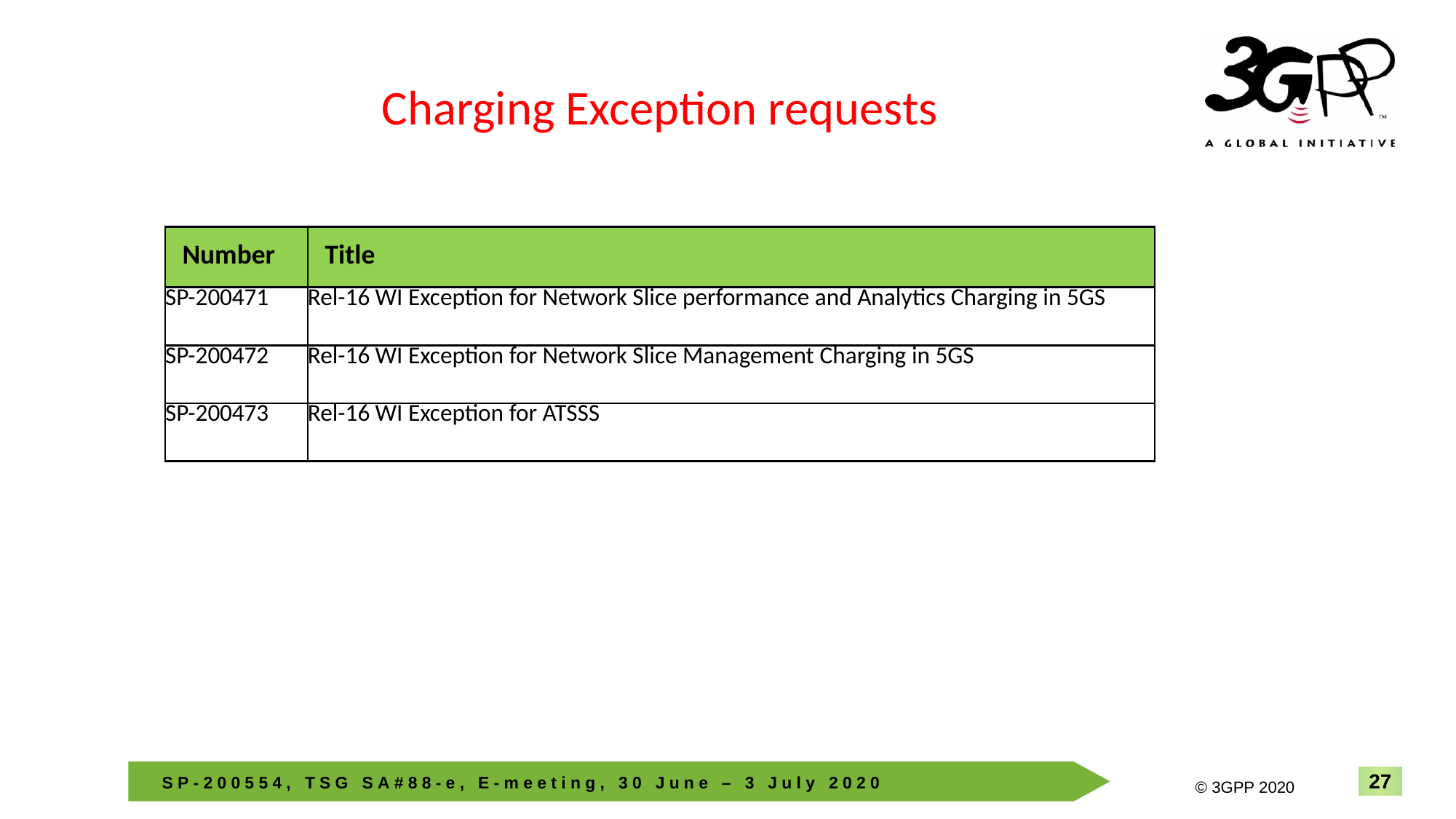

Charging Exception requests
| Number | Title |
| --- | --- |
| SP-200471 | Rel-16 WI Exception for Network Slice performance and Analytics Charging in 5GS |
| SP-200472 | Rel-16 WI Exception for Network Slice Management Charging in 5GS |
| SP-200473 | Rel-16 WI Exception for ATSSS |